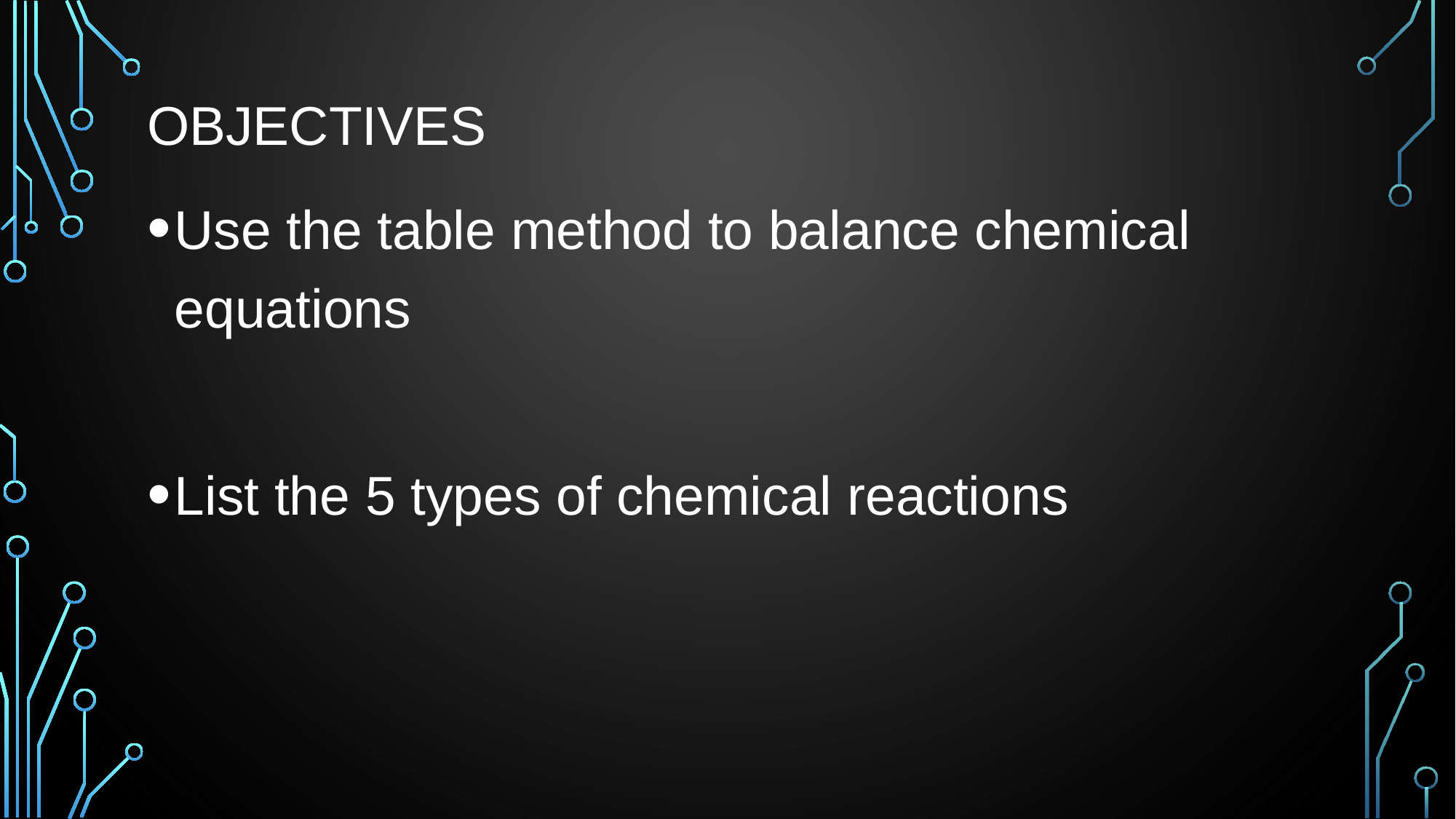

# Objectives
Use the table method to balance chemical equations

List the 5 types of chemical reactions